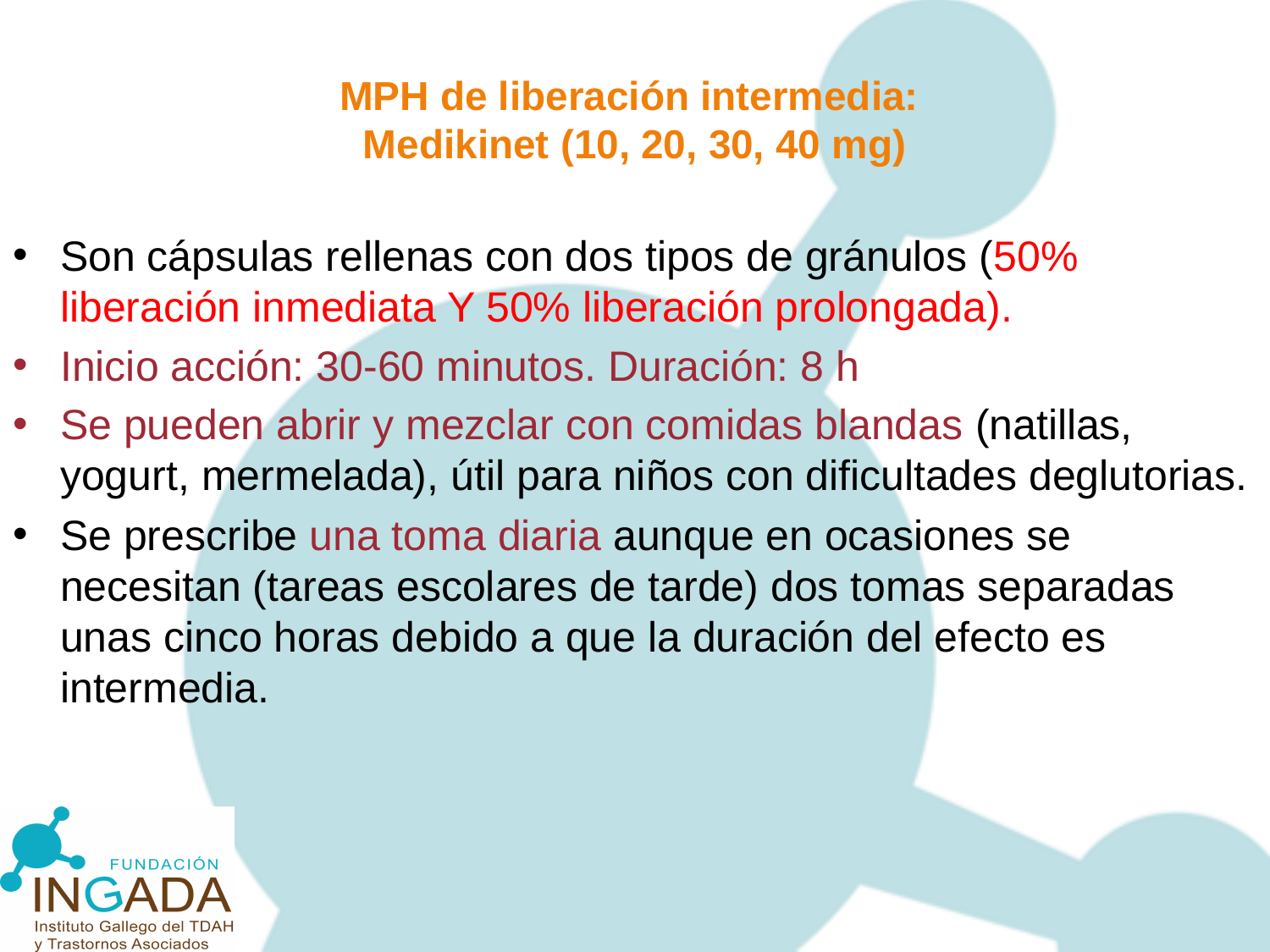

# MPH de liberación intermedia: Medikinet (10, 20, 30, 40 mg)
Son cápsulas rellenas con dos tipos de gránulos (50% liberación inmediata Y 50% liberación prolongada).
Inicio acción: 30-60 minutos. Duración: 8 h
Se pueden abrir y mezclar con comidas blandas (natillas, yogurt, mermelada), útil para niños con dificultades deglutorias.
Se prescribe una toma diaria aunque en ocasiones se necesitan (tareas escolares de tarde) dos tomas separadas unas cinco horas debido a que la duración del efecto es intermedia.